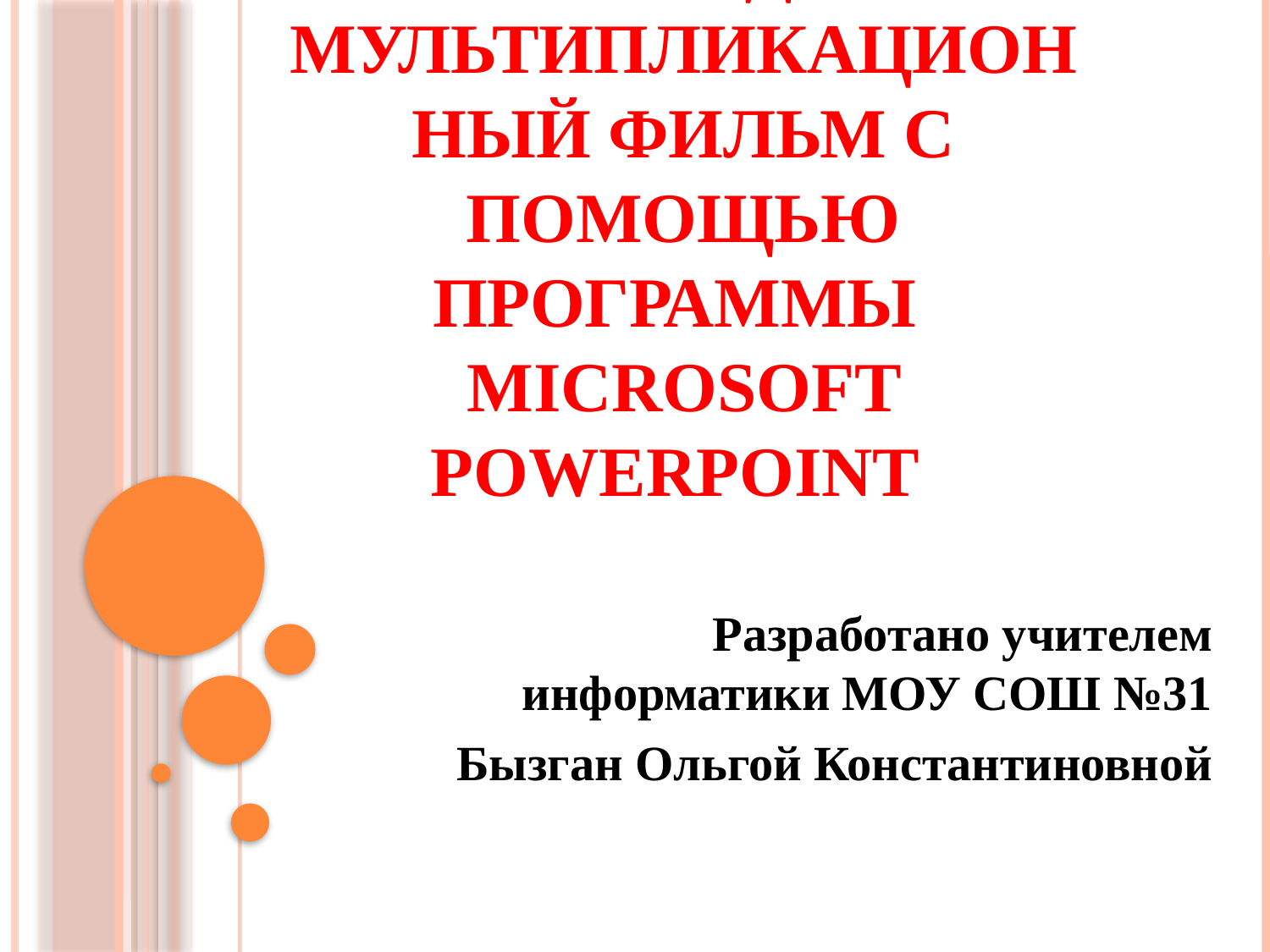

# Как создать мультипликационный фильм с помощью программы Microsoft PowerPoint
Разработано учителем информатики МОУ СОШ №31
Бызган Ольгой Константиновной